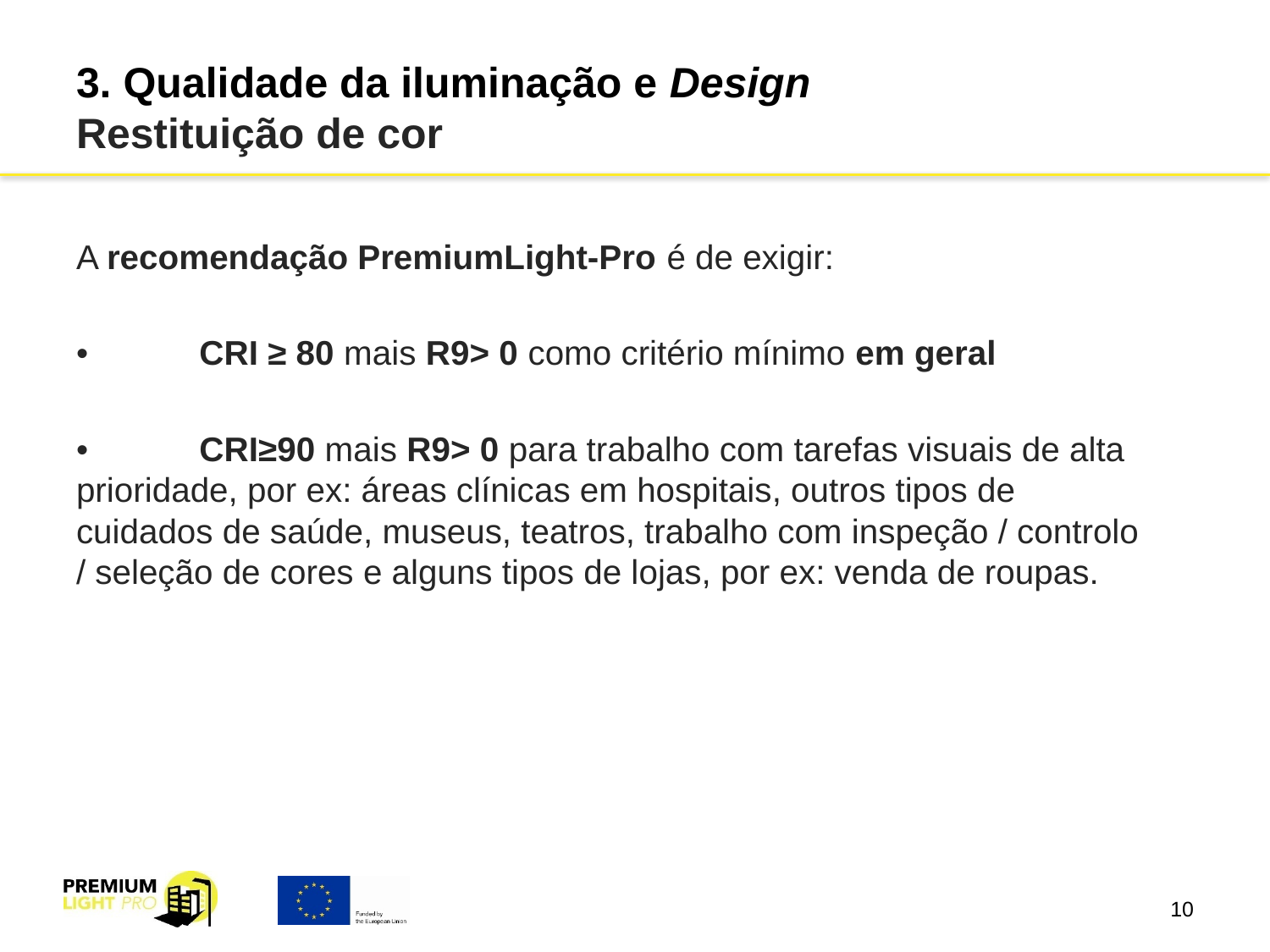

# 3. Qualidade da iluminação e Design Restituição de cor
A recomendação PremiumLight-Pro é de exigir:

•	CRI ≥ 80 mais R9> 0 como critério mínimo em geral

•	CRI≥90 mais R9> 0 para trabalho com tarefas visuais de alta prioridade, por ex: áreas clínicas em hospitais, outros tipos de cuidados de saúde, museus, teatros, trabalho com inspeção / controlo / seleção de cores e alguns tipos de lojas, por ex: venda de roupas.